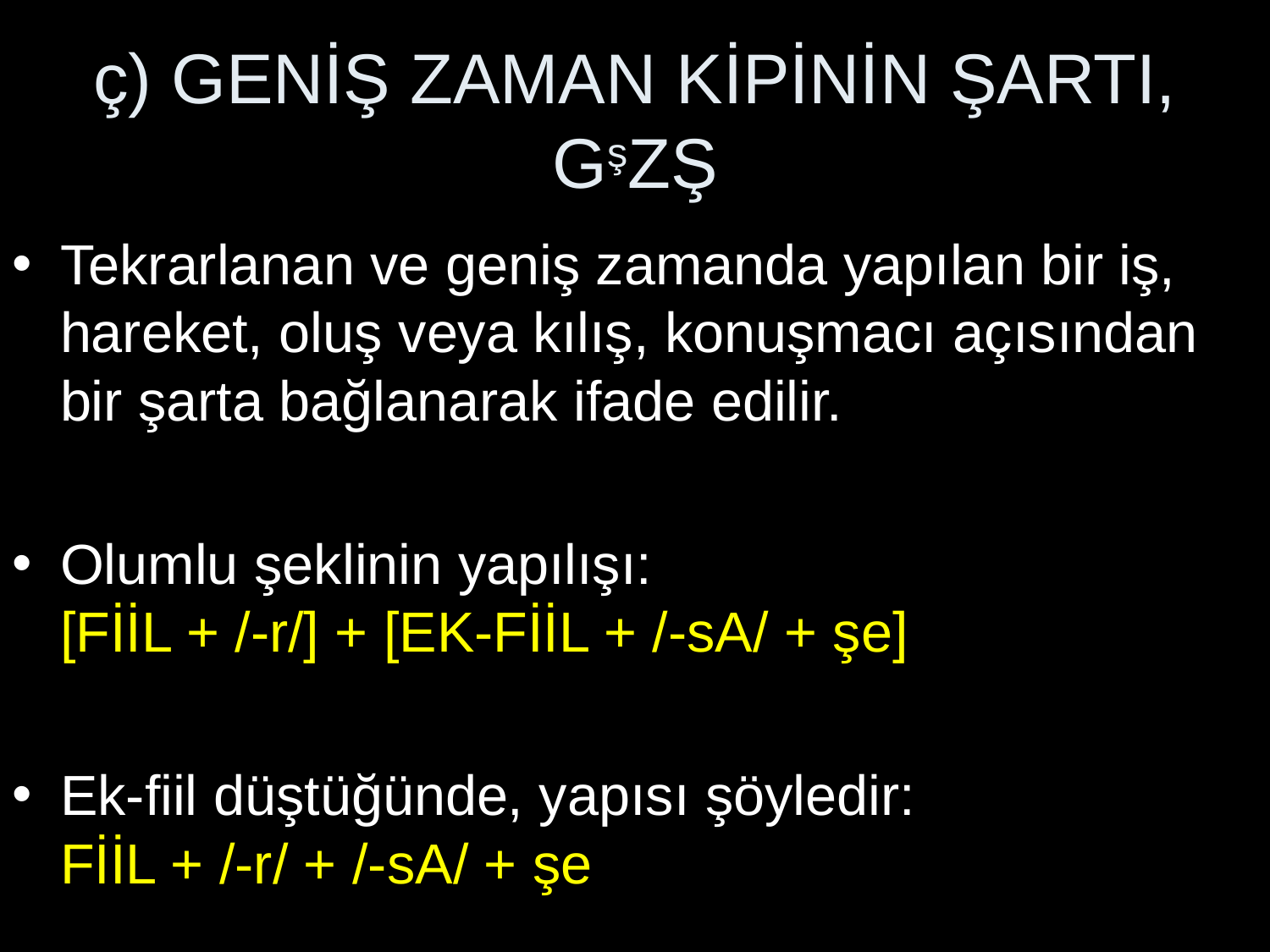

# ç) GENİŞ ZAMAN KİPİNİN ŞARTI, GşZŞ
Tekrarlanan ve geniş zamanda yapılan bir iş, hareket, oluş veya kılış, konuşmacı açısından bir şarta bağlanarak ifade edilir.

Olumlu şeklinin yapılışı:
[FİİL + /-r/] + [EK-FİİL + /-sA/ + şe]

Ek-fiil düştüğünde, yapısı şöyledir:
FİİL + /-r/ + /-sA/ + şe